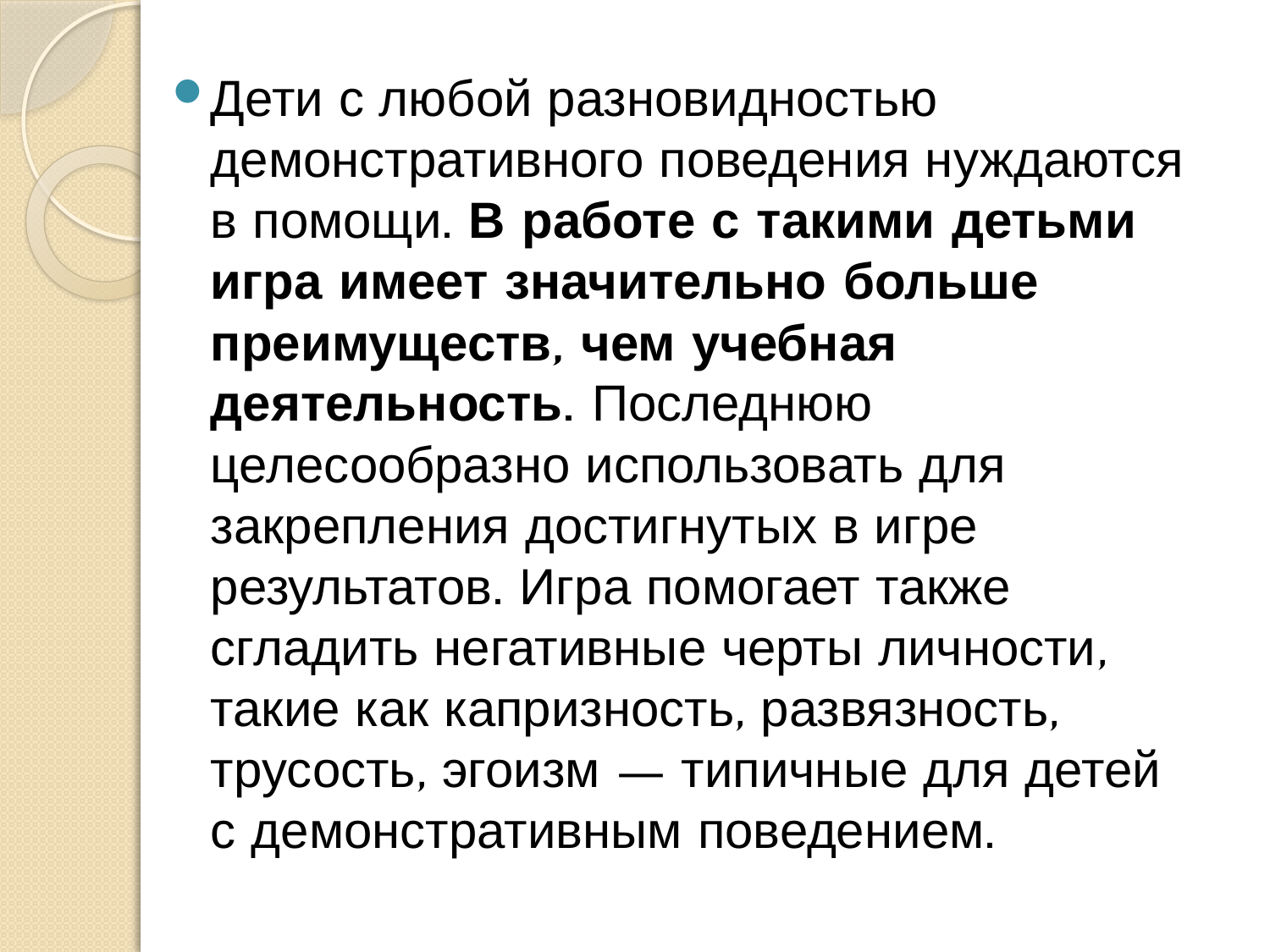

Дети с любой разновидностью демонстративного поведения нуждаются в помощи. В работе с такими детьми игра имеет значительно больше преимуществ, чем учебная деятельность. Последнюю целесообразно использовать для закрепления достигнутых в игре результатов. Игра помогает также сгладить негативные черты личности, такие как капризность, развязность, трусость, эгоизм — типичные для детей с демонстративным поведением.